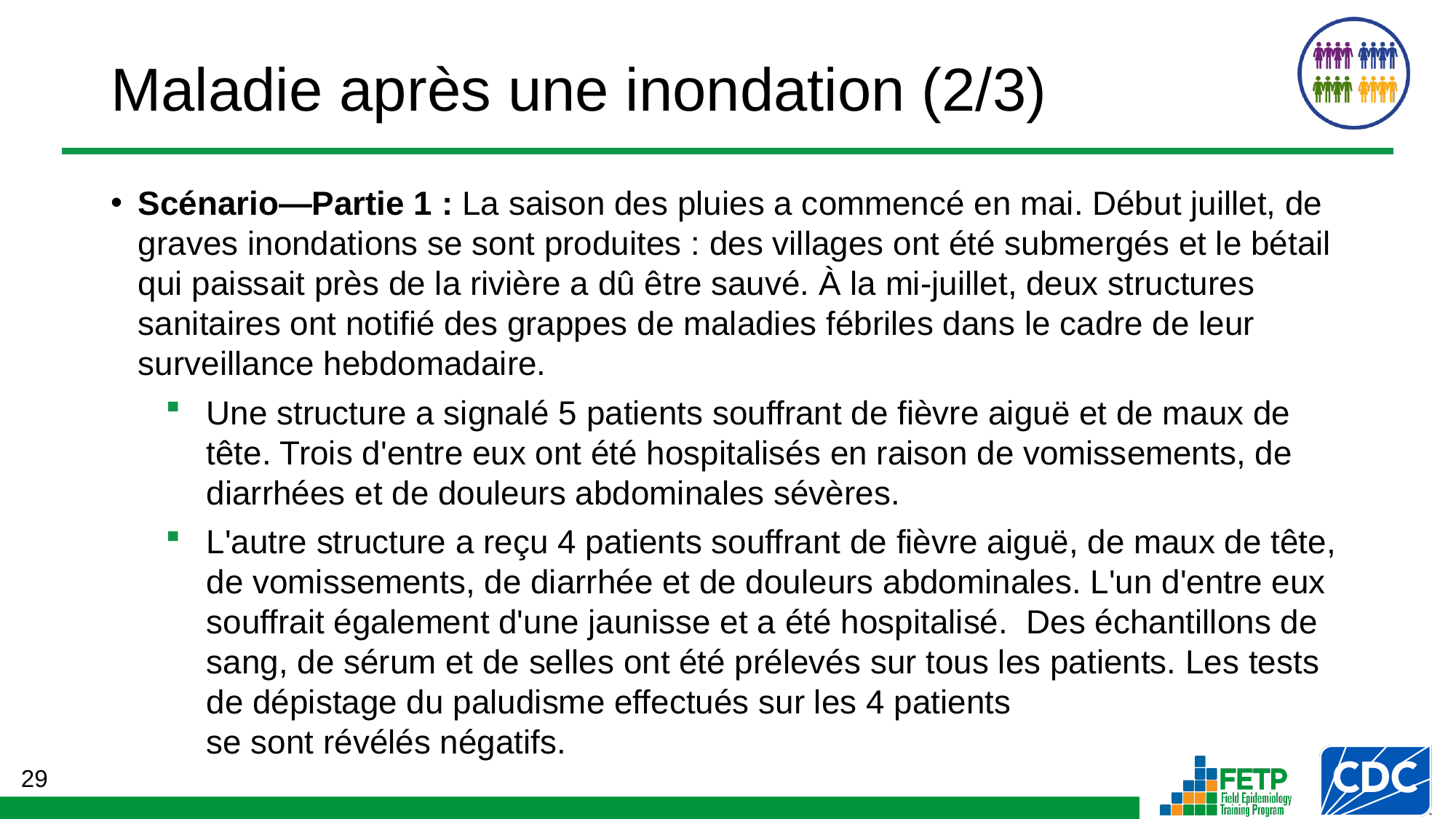

# Maladie après une inondation (2/3)
Scénario—Partie 1 : La saison des pluies a commencé en mai. Début juillet, de graves inondations se sont produites : des villages ont été submergés et le bétail qui paissait près de la rivière a dû être sauvé. À la mi-juillet, deux structures sanitaires ont notifié des grappes de maladies fébriles dans le cadre de leur surveillance hebdomadaire.
Une structure a signalé 5 patients souffrant de fièvre aiguë et de maux de tête. Trois d'entre eux ont été hospitalisés en raison de vomissements, de diarrhées et de douleurs abdominales sévères.
L'autre structure a reçu 4 patients souffrant de fièvre aiguë, de maux de tête, de vomissements, de diarrhée et de douleurs abdominales. L'un d'entre eux souffrait également d'une jaunisse et a été hospitalisé.  Des échantillons de sang, de sérum et de selles ont été prélevés sur tous les patients. Les tests de dépistage du paludisme effectués sur les 4 patients
se sont révélés négatifs.